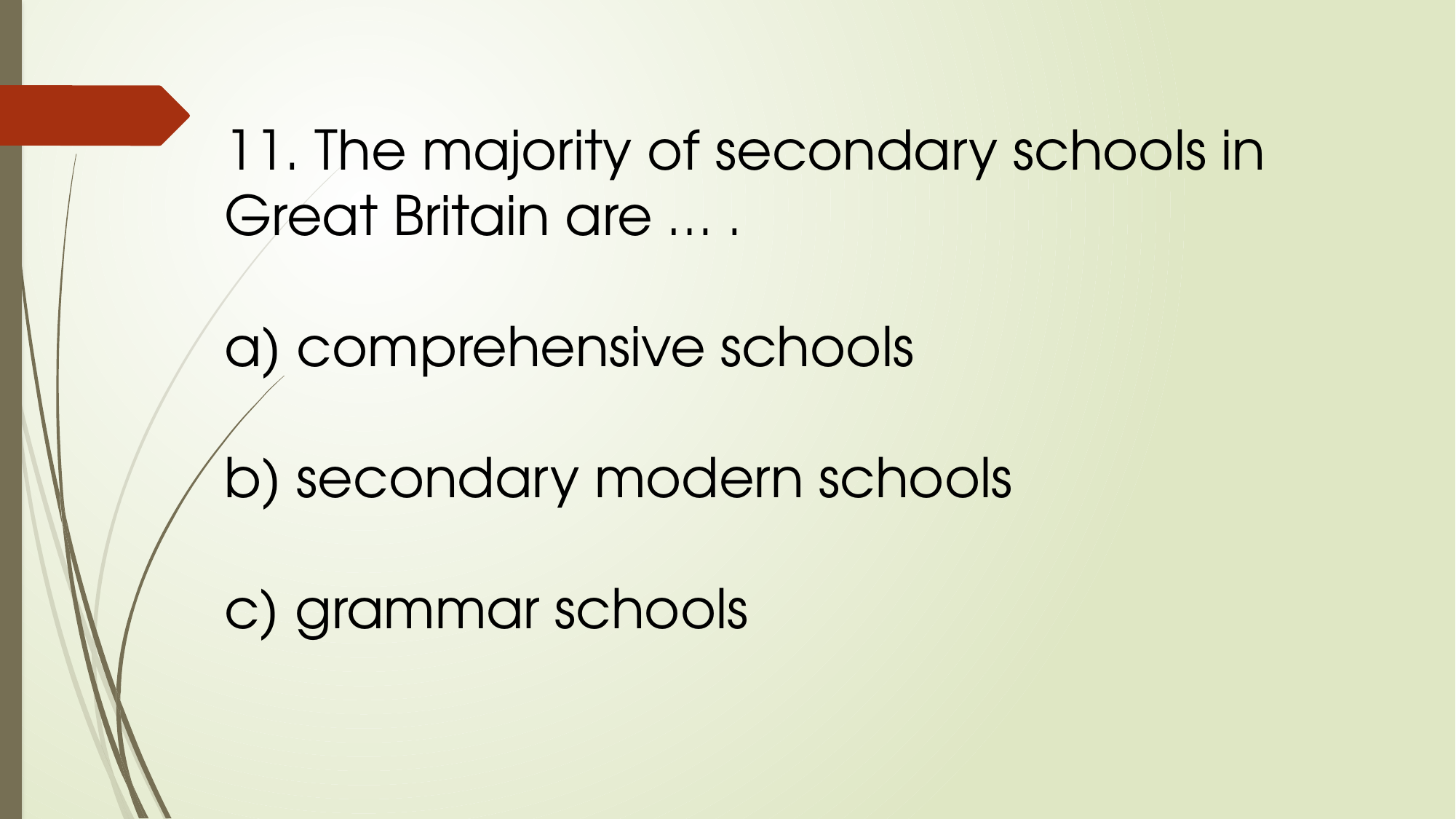

11. The majority of secondary schools in Great Britain are … .

a) comprehensive schools

b) secondary modern schools

c) grammar schools